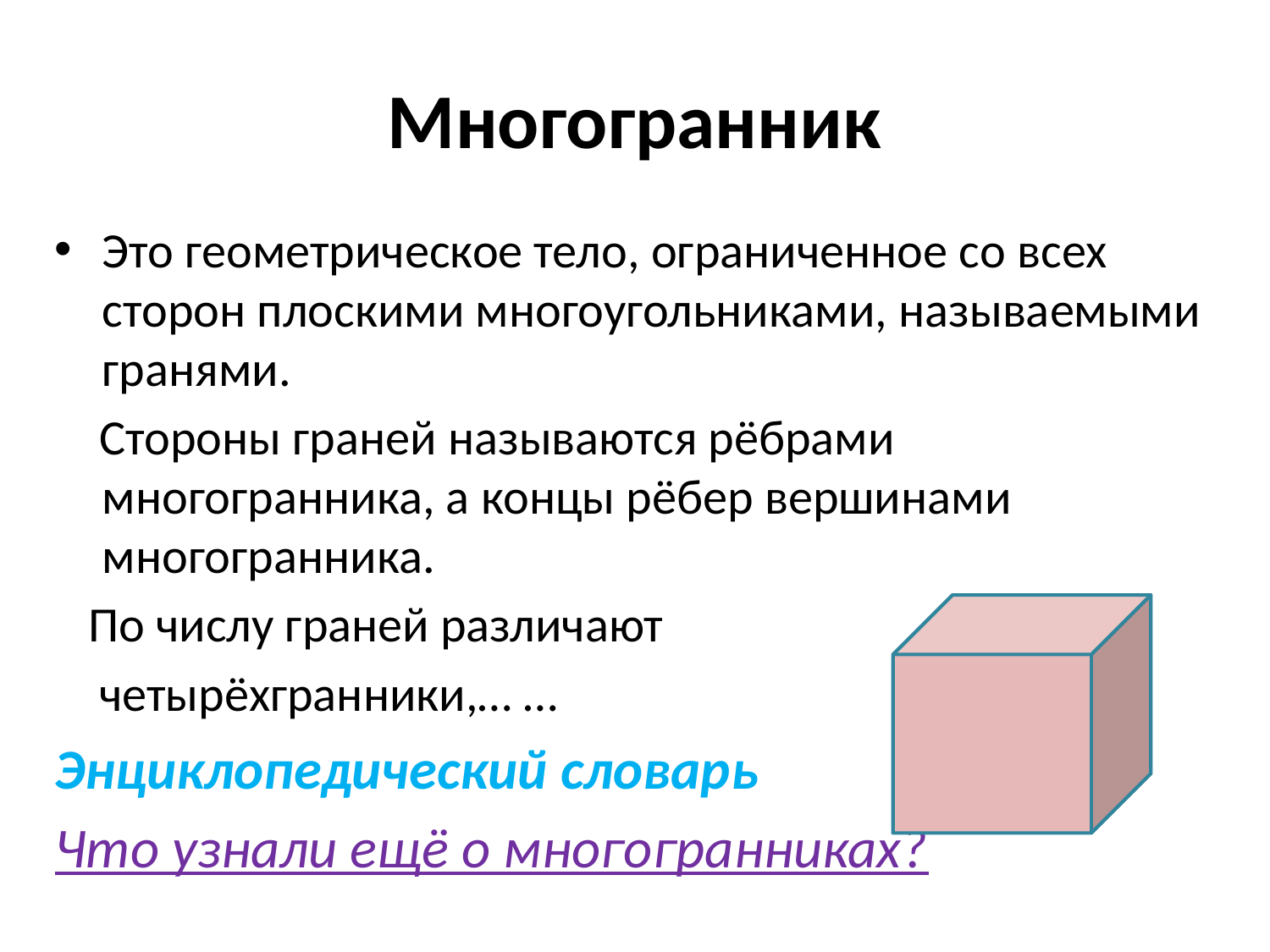

# Многогранник
Это геометрическое тело, ограниченное со всех сторон плоскими многоугольниками, называемыми гранями.
    Стороны граней называются рёбрами многогранника, а концы рёбер вершинами многогранника.
   По числу граней различают
    четырёхгранники,… …
Энциклопедический словарь
Что узнали ещё о многогранниках?